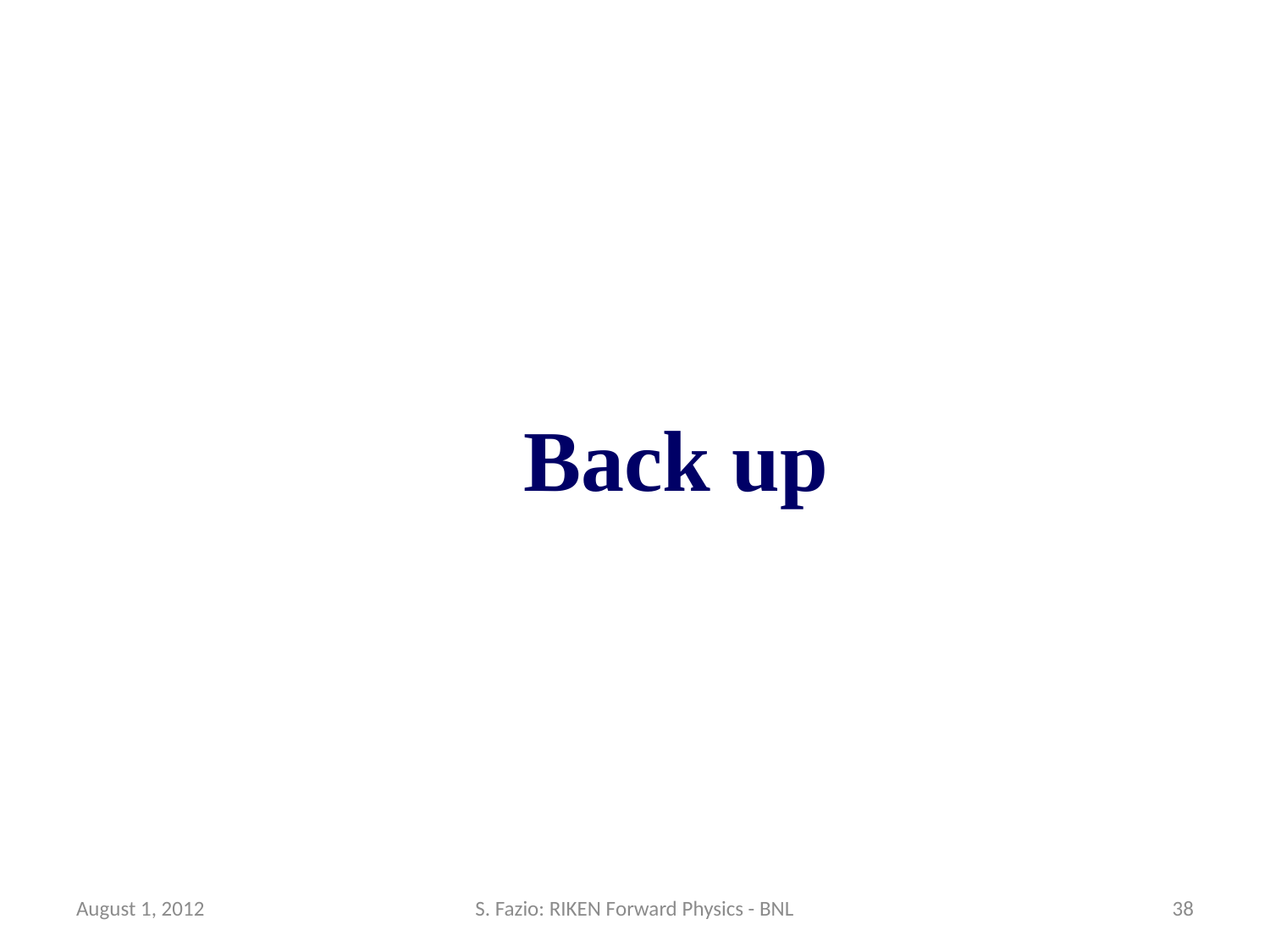

Back up
August 1, 2012
S. Fazio: RIKEN Forward Physics - BNL
38